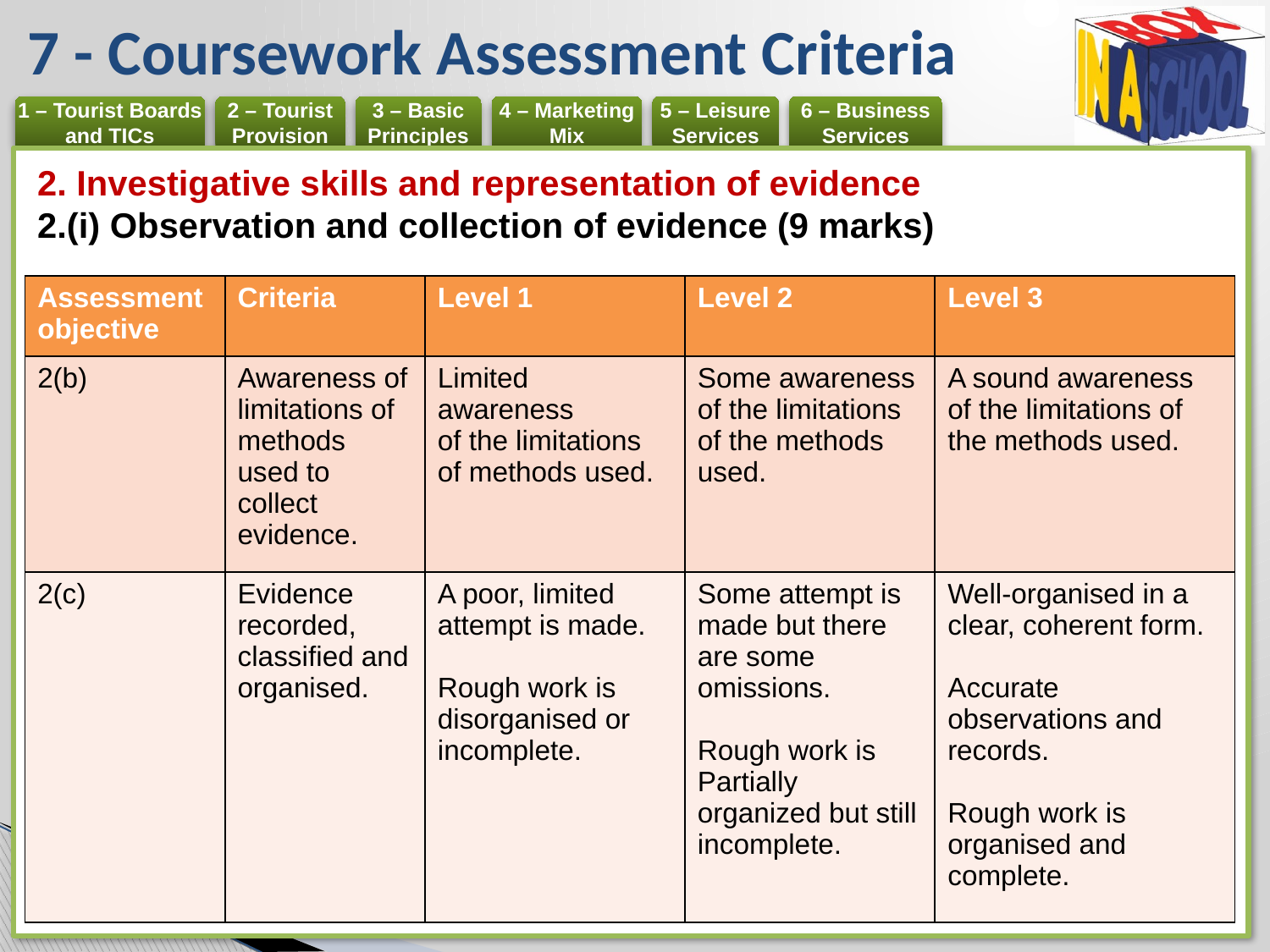

# 7 - Coursework Assessment Criteria
2. Investigative skills and representation of evidence
2.(i) Observation and collection of evidence (9 marks)
| Assessment objective | Criteria | Level 1 | Level 2 | Level 3 |
| --- | --- | --- | --- | --- |
| 2(b) | Awareness of limitations of methods used to collect evidence. | Limited awareness of the limitations of methods used. | Some awareness of the limitations of the methods used. | A sound awareness of the limitations of the methods used. |
| 2(c) | Evidence recorded, classified and organised. | A poor, limited attempt is made. Rough work is disorganised or incomplete. | Some attempt is made but there are some omissions. Rough work is Partially organized but still incomplete. | Well-organised in a clear, coherent form. Accurate observations and records. Rough work is organised and complete. |